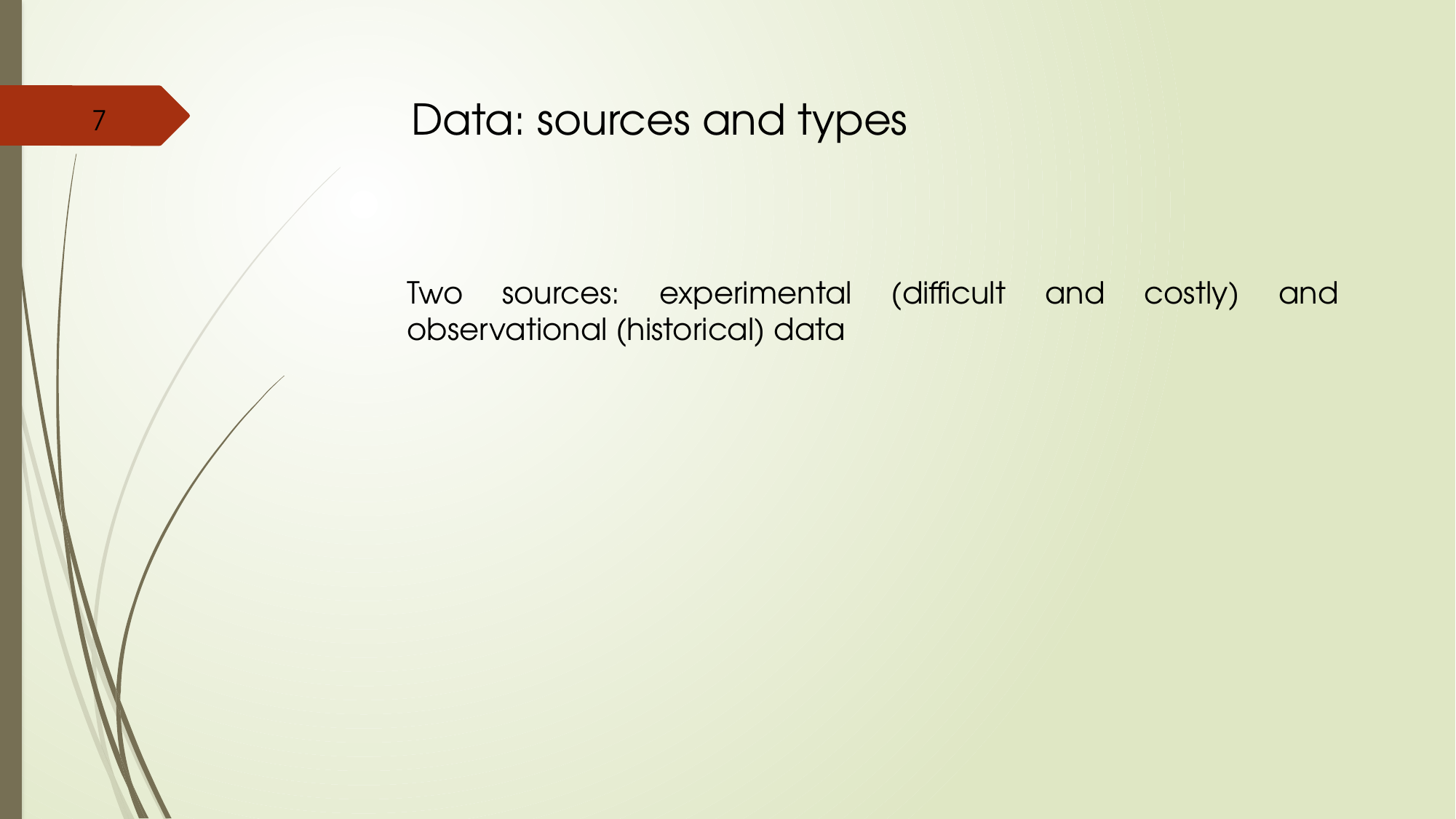

Data: sources and types
7
Two sources: experimental (difficult and costly) and observational (historical) data